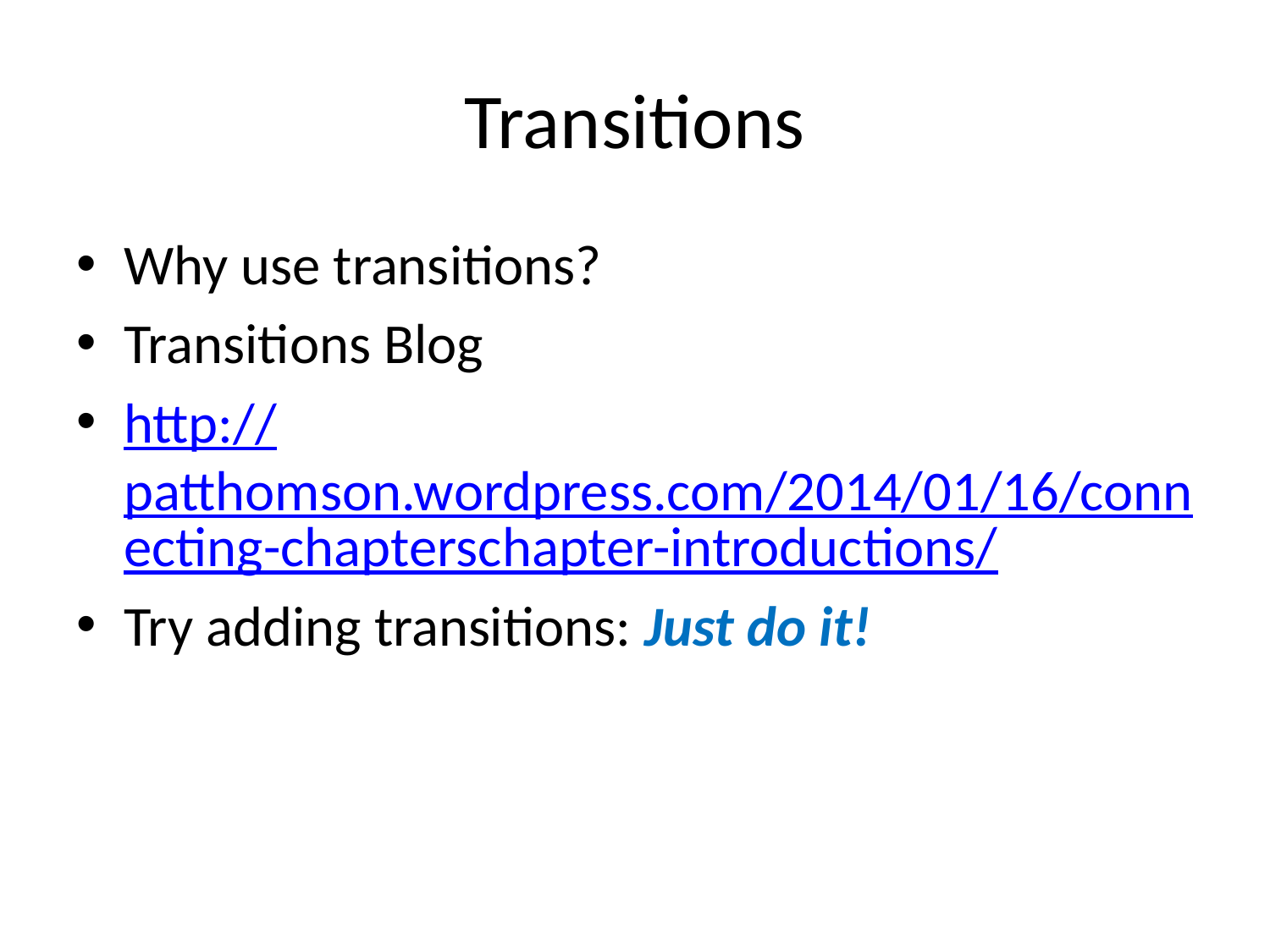

# Transitions
Why use transitions?
Transitions Blog
http://patthomson.wordpress.com/2014/01/16/connecting-chapterschapter-introductions/
Try adding transitions: Just do it!